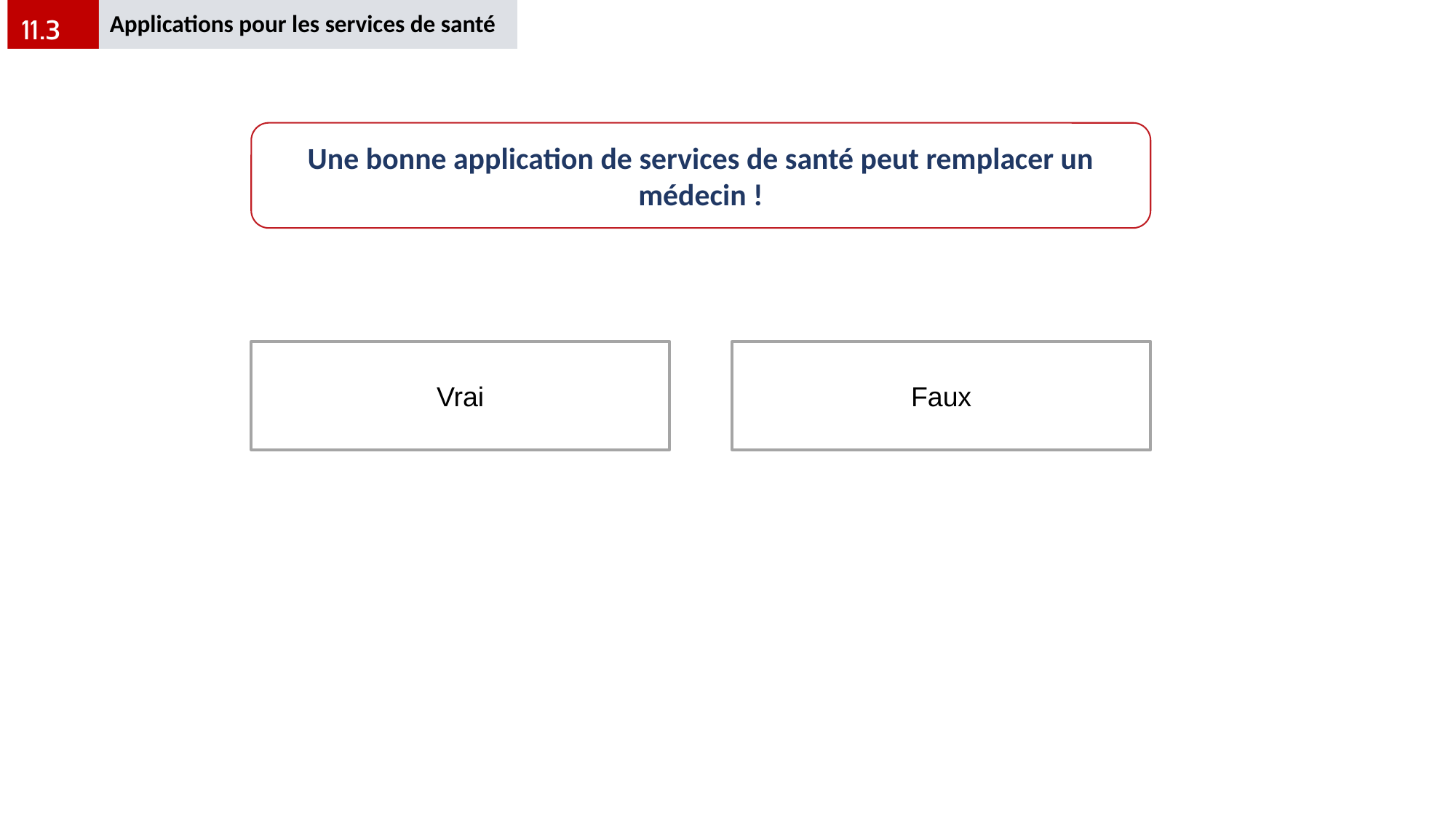

Applications pour les services de santé
11.3
Une bonne application de services de santé peut remplacer un médecin !
Faux
Vrai